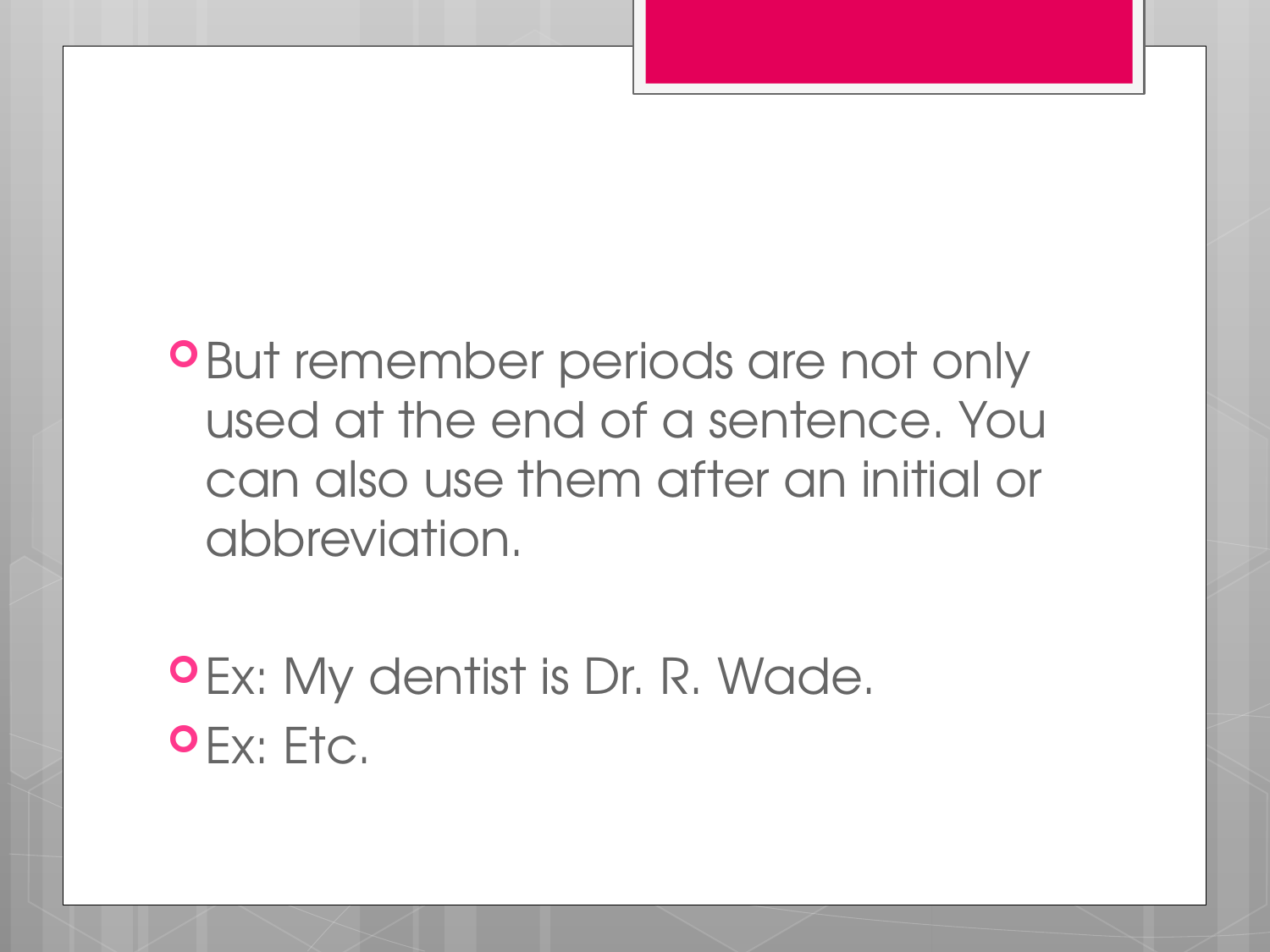

#
But remember periods are not only used at the end of a sentence. You can also use them after an initial or abbreviation.

Ex: My dentist is Dr. R. Wade.
Ex: Etc.